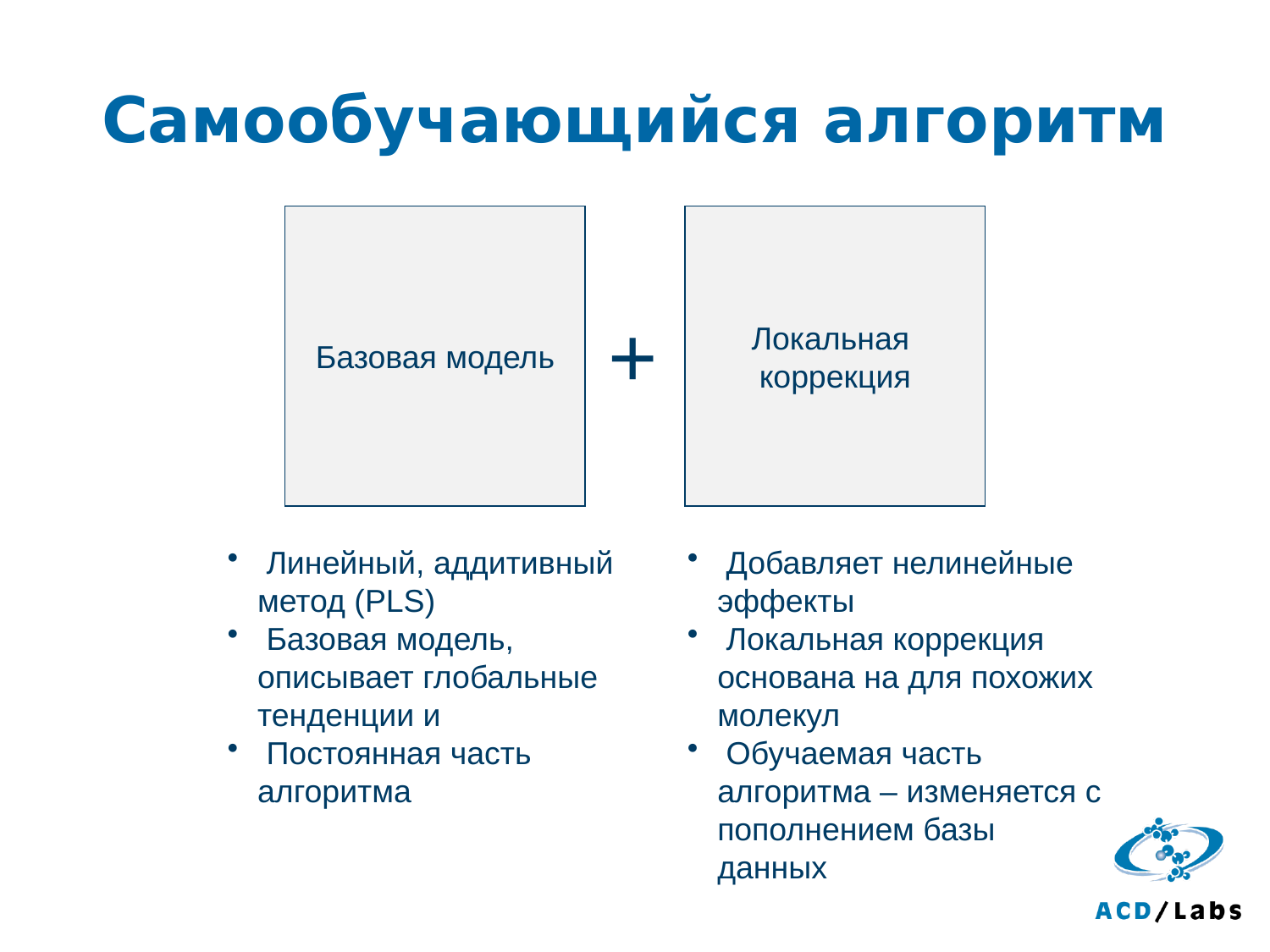

# Самообучающийся алгоритм
Базовая модель
Локальная
коррекция
+
 Линейный, аддитивный метод (PLS)
 Базовая модель, описывает глобальные тенденции и
 Постоянная часть алгоритма
 Добавляет нелинейные эффекты
 Локальная коррекция основана на для похожих молекул
 Обучаемая часть алгоритма – изменяется с пополнением базы данных